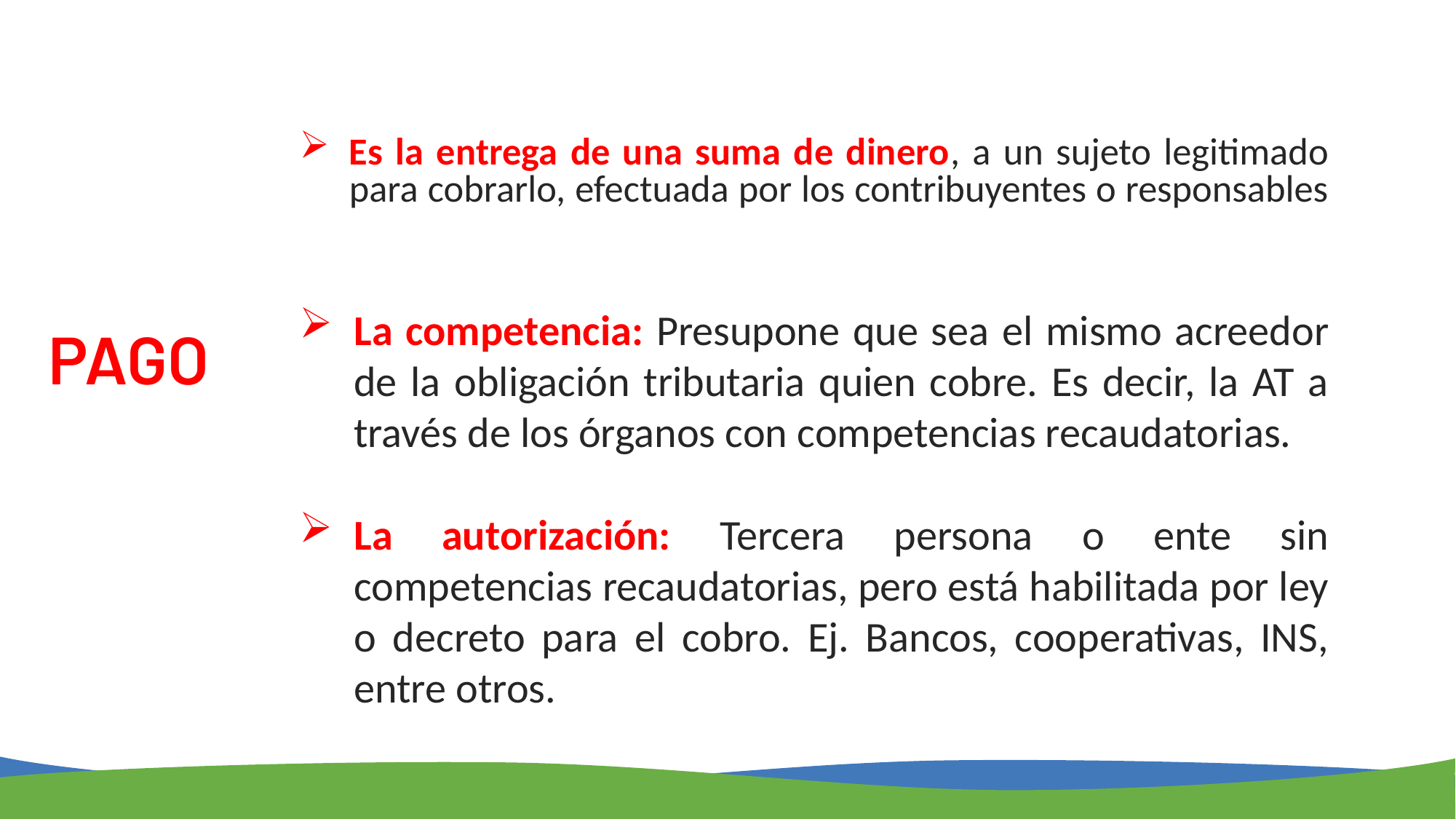

Es la entrega de una suma de dinero, a un sujeto legitimado para cobrarlo, efectuada por los contribuyentes o responsables

La competencia: Presupone que sea el mismo acreedor de la obligación tributaria quien cobre. Es decir, la AT a través de los órganos con competencias recaudatorias.

La autorización: Tercera persona o ente sin competencias recaudatorias, pero está habilitada por ley o decreto para el cobro. Ej. Bancos, cooperativas, INS, entre otros.
# PAGO